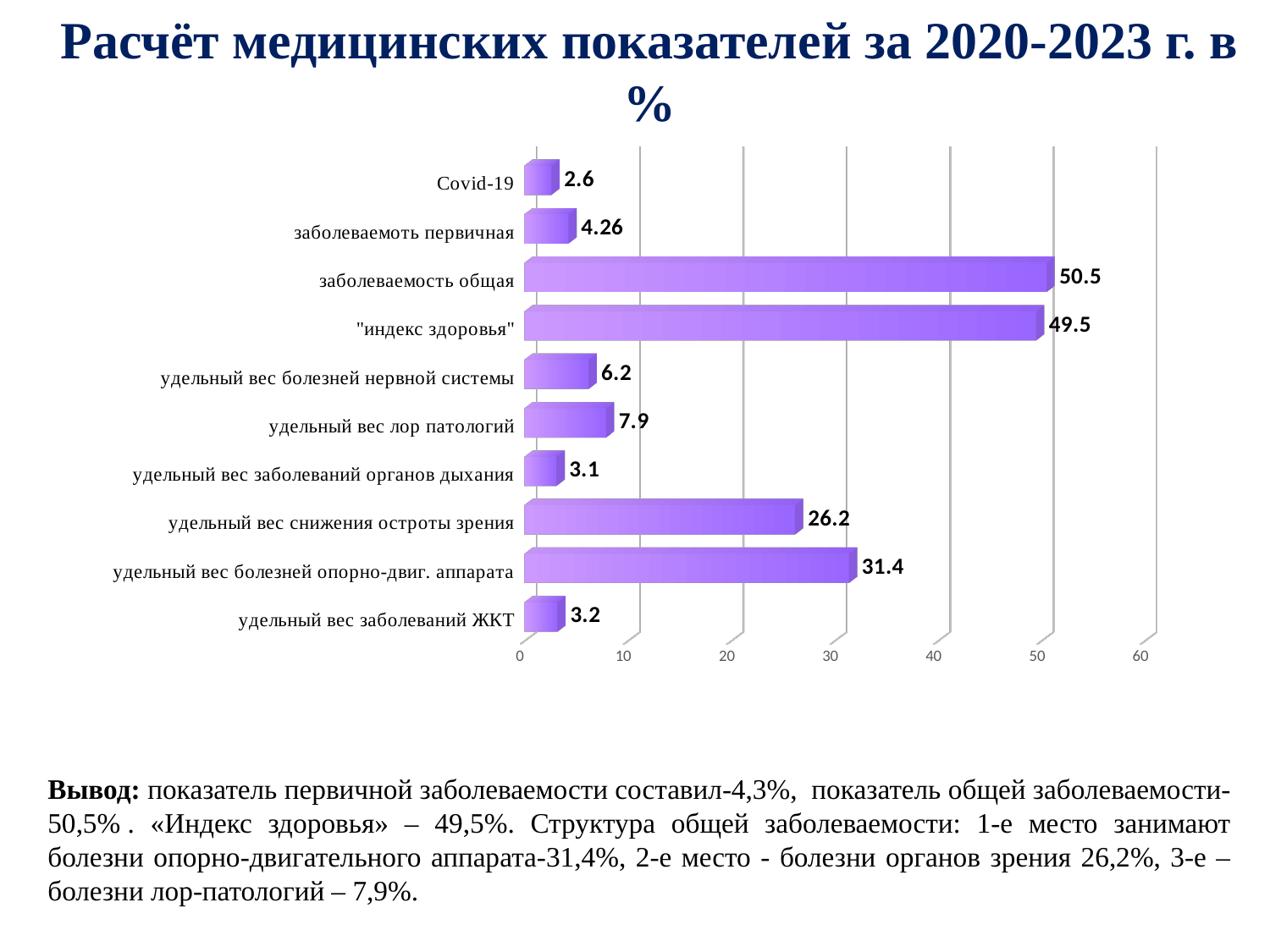

# Расчёт медицинских показателей за 2020-2023 г. в %

[unsupported chart]

Вывод: показатель первичной заболеваемости составил-4,3%,  показатель общей заболеваемости-50,5% . «Индекс здоровья» – 49,5%. Структура общей заболеваемости: 1-е место занимают болезни опорно-двигательного аппарата-31,4%, 2-е место - болезни органов зрения 26,2%, 3-е – болезни лор-патологий – 7,9%.